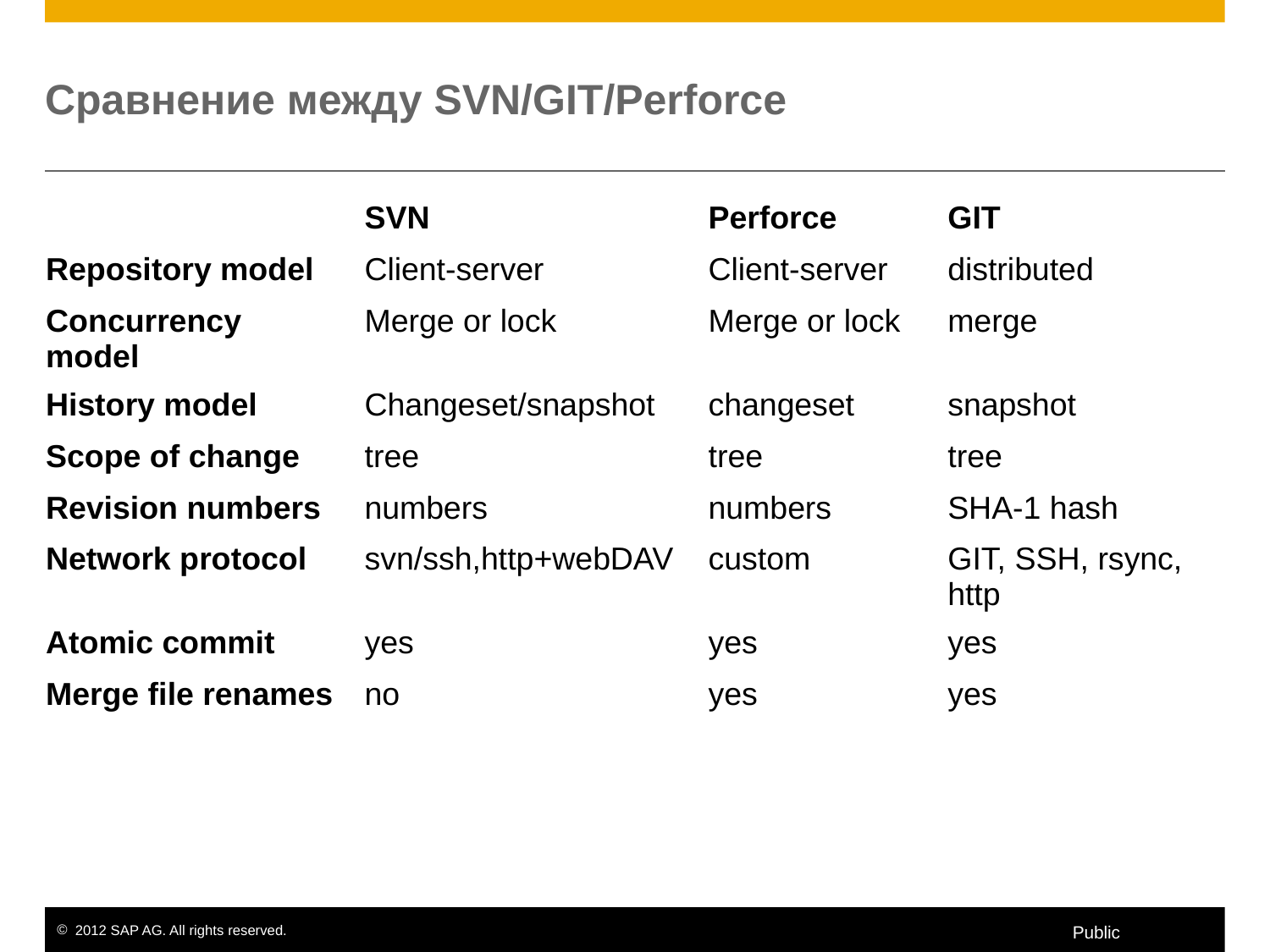

# Сравнение между SVN/GIT/Perforce
|  | SVN | Perforce | GIT |
| --- | --- | --- | --- |
| Repository model | Client-server | Client-server | distributed |
| Concurrency model | Merge or lock | Merge or lock | merge |
| History model | Changeset/snapshot | changeset | snapshot |
| Scope of change | tree | tree | tree |
| Revision numbers | numbers | numbers | SHA-1 hash |
| Network protocol | svn/ssh,http+webDAV | custom | GIT, SSH, rsync, http |
| Atomic commit | yes | yes | yes |
| Merge file renames | no | yes | yes |